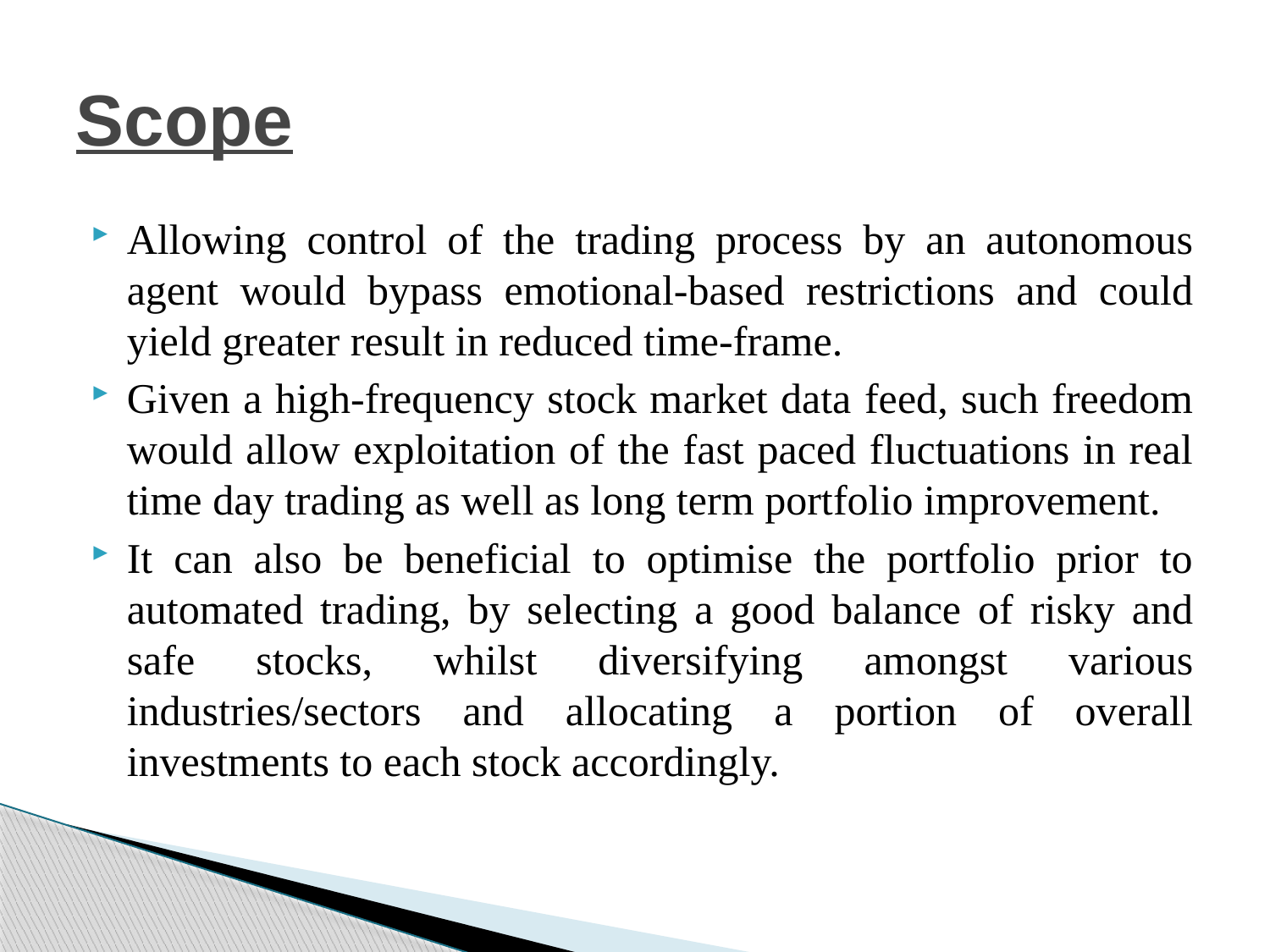

# Scope
Allowing control of the trading process by an autonomous agent would bypass emotional-based restrictions and could yield greater result in reduced time-frame.
Given a high-frequency stock market data feed, such freedom would allow exploitation of the fast paced fluctuations in real time day trading as well as long term portfolio improvement.
It can also be beneficial to optimise the portfolio prior to automated trading, by selecting a good balance of risky and safe stocks, whilst diversifying amongst various industries/sectors and allocating a portion of overall investments to each stock accordingly.